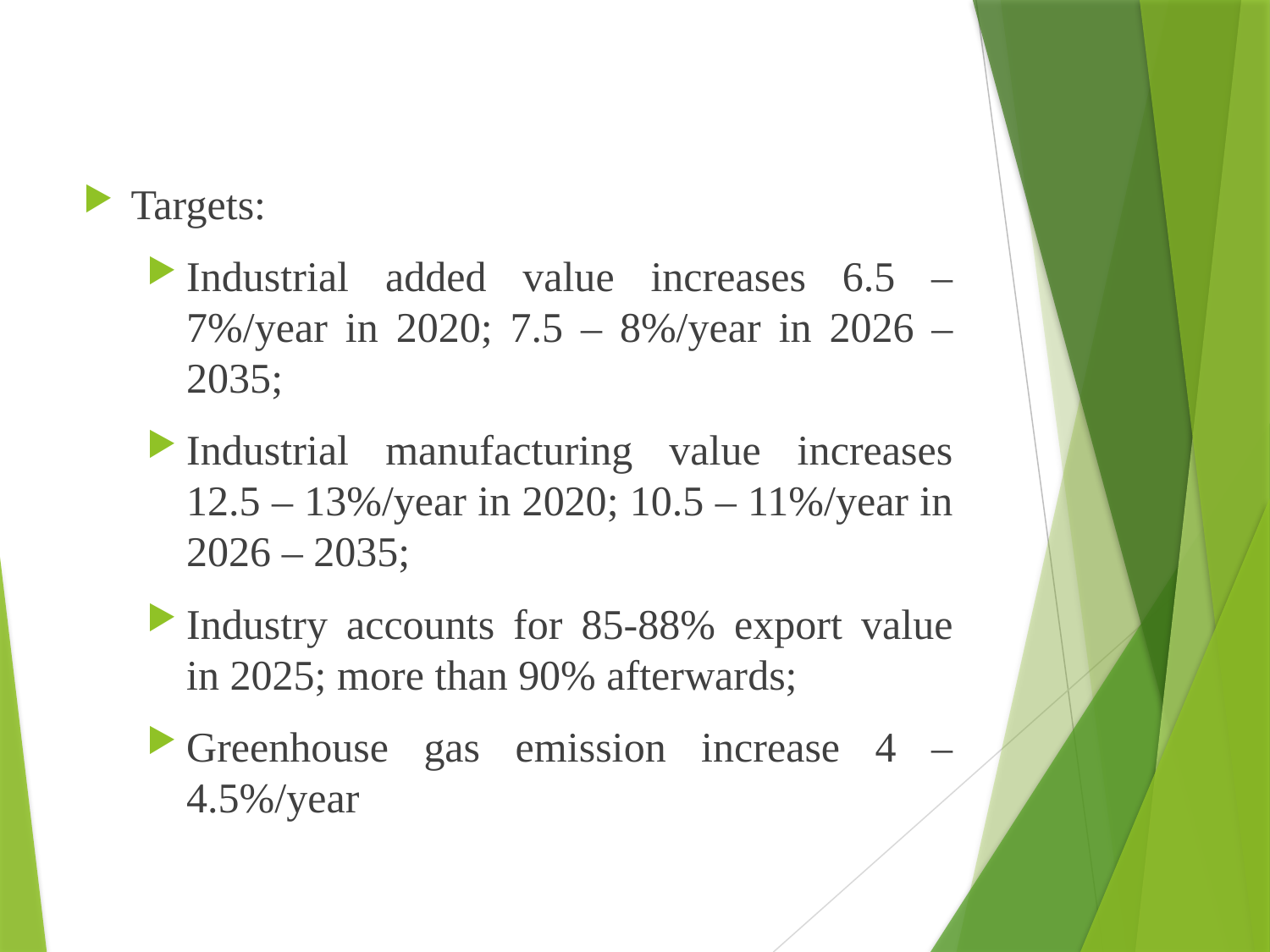

Targets:
Industrial added value increases 6.5 – 7%/year in 2020; 7.5 – 8%/year in 2026 – 2035;
Industrial manufacturing value increases 12.5 – 13%/year in 2020; 10.5 – 11%/year in 2026 – 2035;
Industry accounts for 85-88% export value in 2025; more than 90% afterwards;
Greenhouse gas emission increase 4 – 4.5%/year